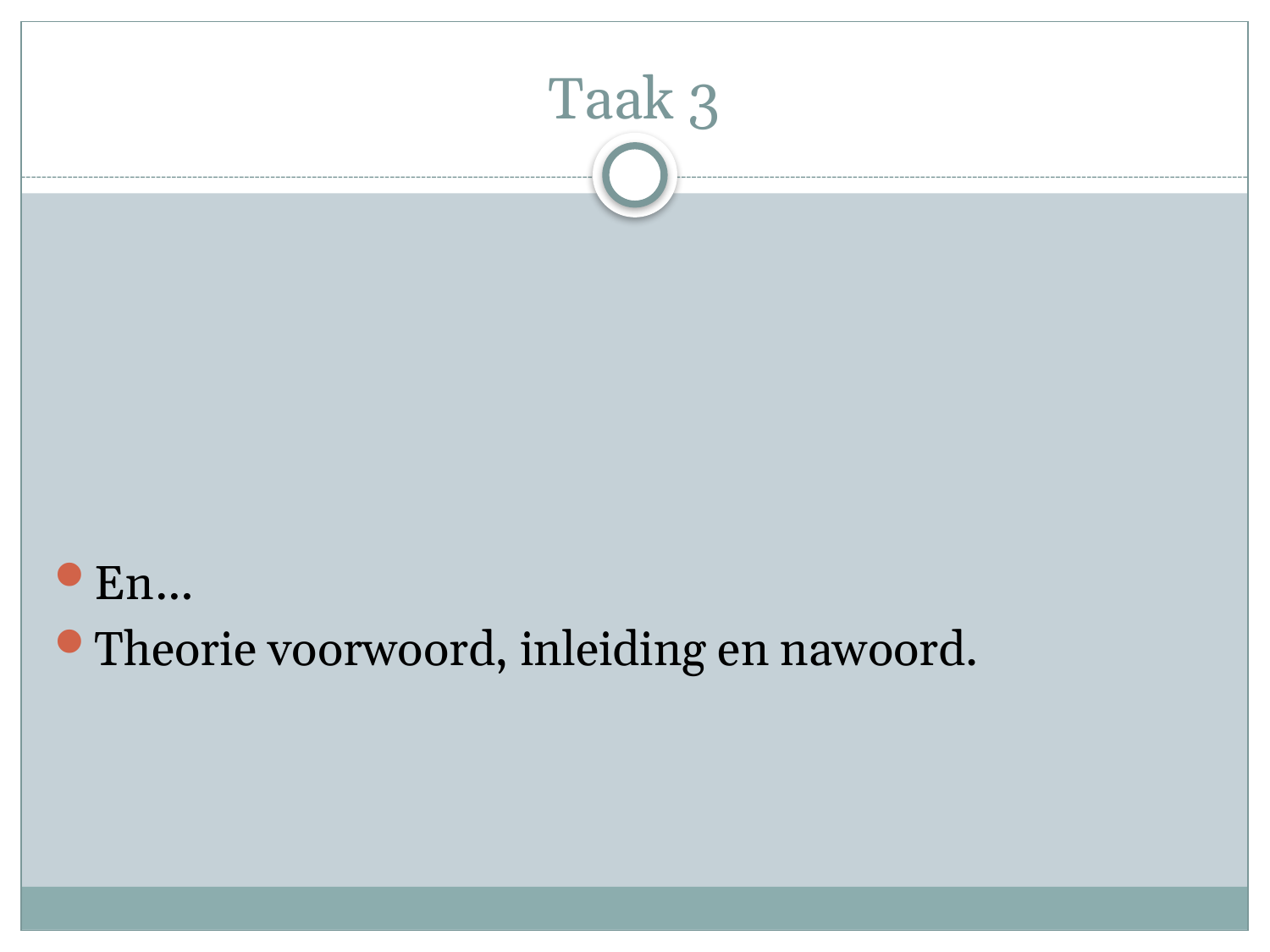

# Taak 3

En…
Theorie voorwoord, inleiding en nawoord.